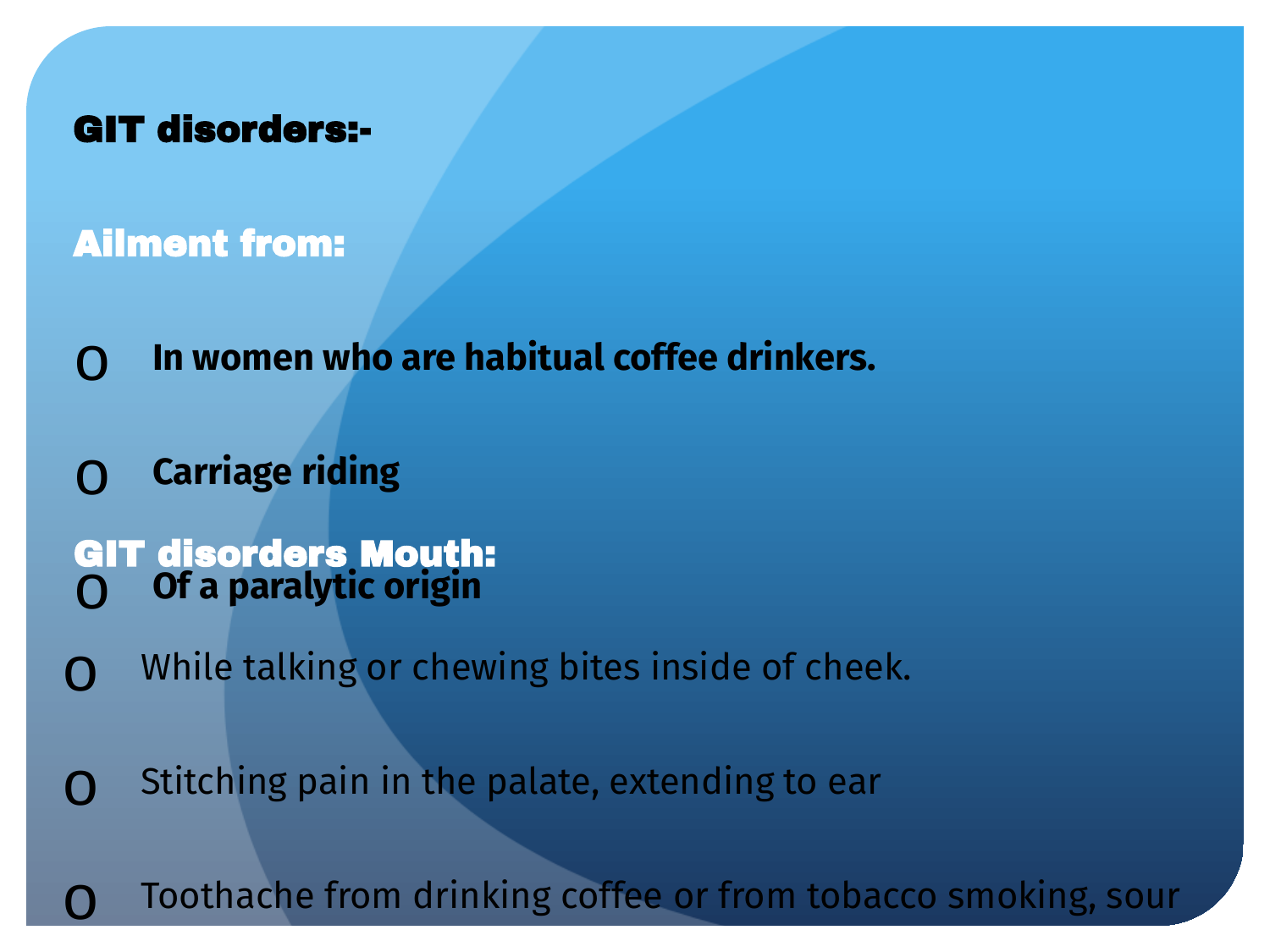

GIT disorders:-
Ailment from:
In women who are habitual coffee drinkers.
Carriage riding
Of a paralytic origin

 GIT disorders Mouth:
While talking or chewing bites inside of cheek.
Stitching pain in the palate, extending to ear
Toothache from drinking coffee or from tobacco smoking, sour test in mouth